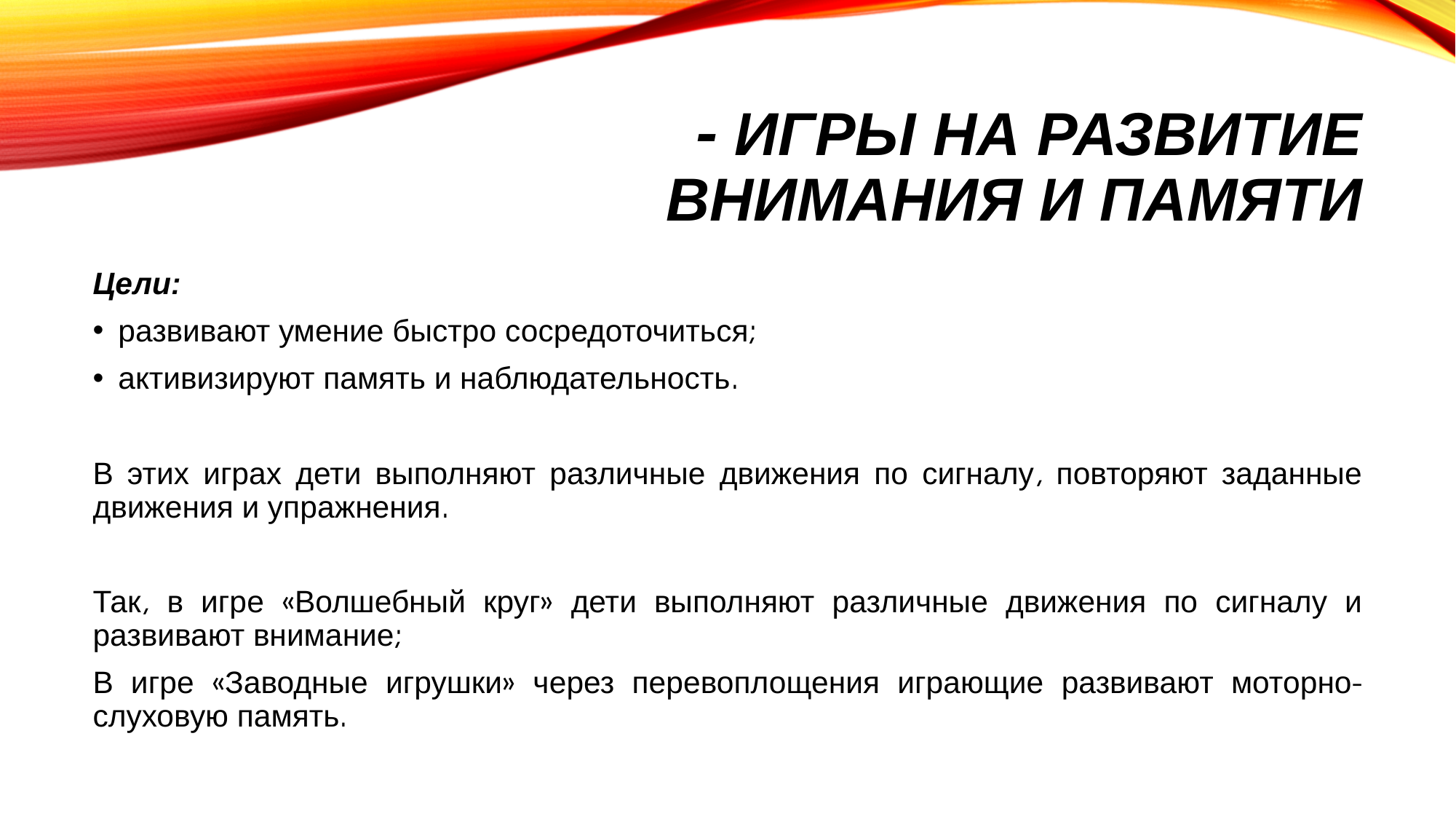

# - Игры на развитие внимания и памяти
Цели:
развивают умение быстро сосредоточиться;
активизируют память и наблюдательность.

В этих играх дети выполняют различные движения по сигналу, повторяют заданные движения и упражнения.

Так, в игре «Волшебный круг» дети выполняют различные движения по сигналу и развивают внимание;
В игре «Заводные игрушки» через перевоплощения играющие развивают моторно-слуховую память.